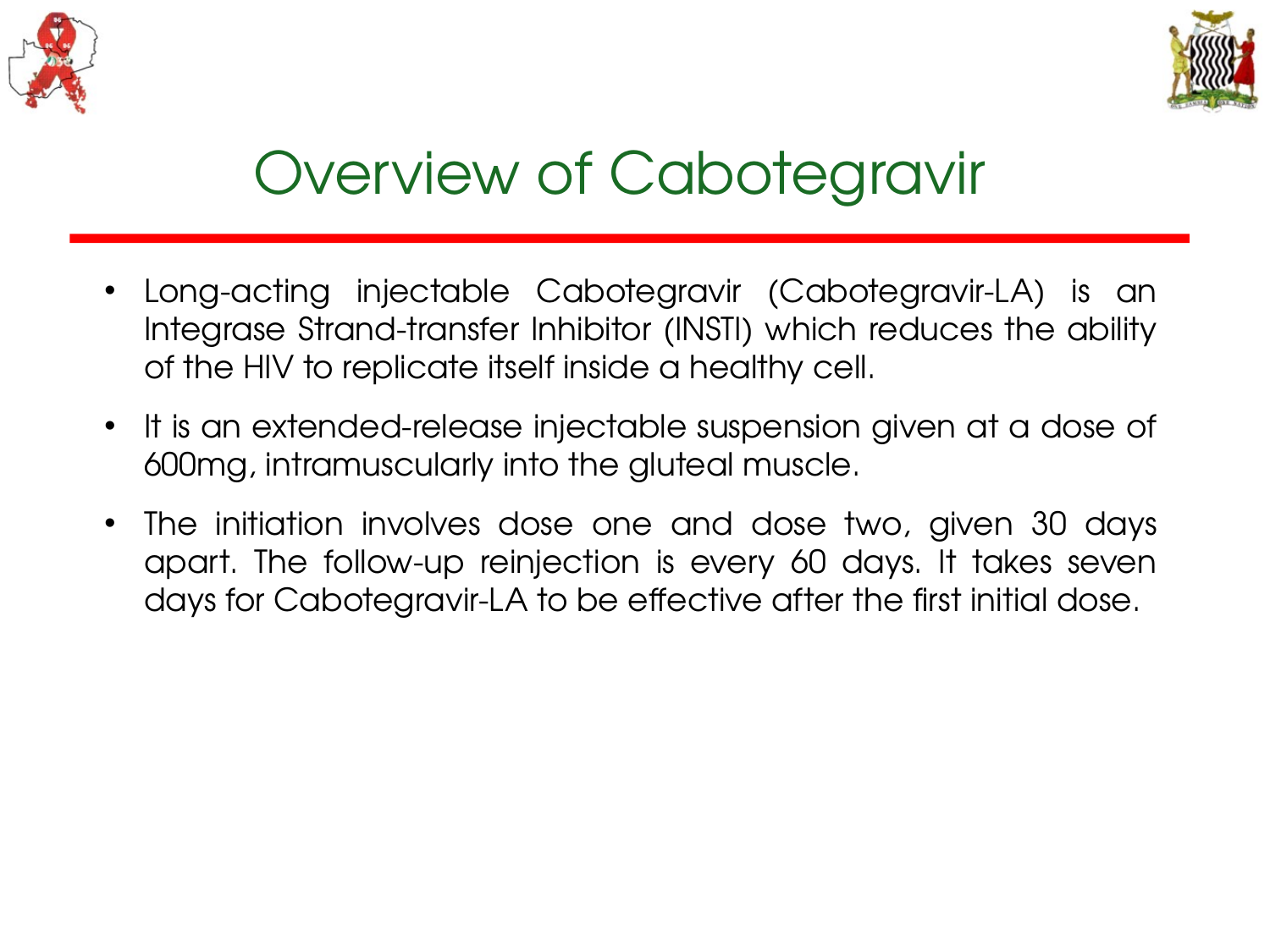

# Overview of Cabotegravir
Long-acting injectable Cabotegravir (Cabotegravir-LA) is an Integrase Strand-transfer Inhibitor (INSTI) which reduces the ability of the HIV to replicate itself inside a healthy cell.
It is an extended-release injectable suspension given at a dose of 600mg, intramuscularly into the gluteal muscle.
The initiation involves dose one and dose two, given 30 days apart. The follow-up reinjection is every 60 days. It takes seven days for Cabotegravir-LA to be effective after the first initial dose.